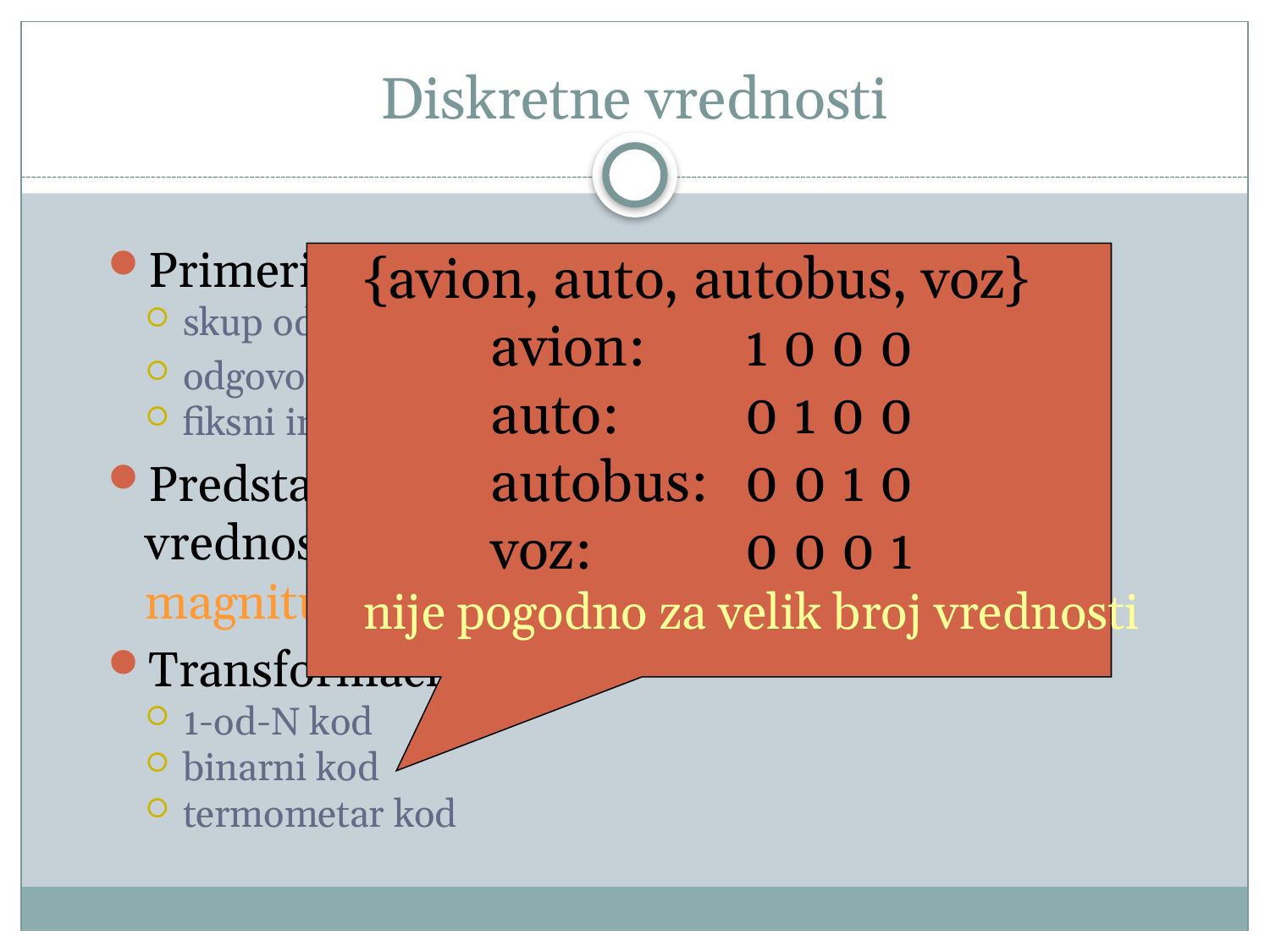

# Diskretne vrednosti
Primeri:
skup od nekoliko klasa
odgovori u upitnicima (A, B,C,D)
fiksni interval celobrojnih vrednosti
Predstaviti ulaze tako da NM uoči razlike u vrednostima i  da može da izračuna relativnu magnitudu razlika.
Transformacije:
1-od-N kod
binarni kod
termometar kod

{avion, auto, autobus, voz}
	avion: 	1 0 0 0
	auto:	0 1 0 0
	autobus:	0 0 1 0
	voz:		0 0 0 1
nije pogodno za velik broj vrednosti